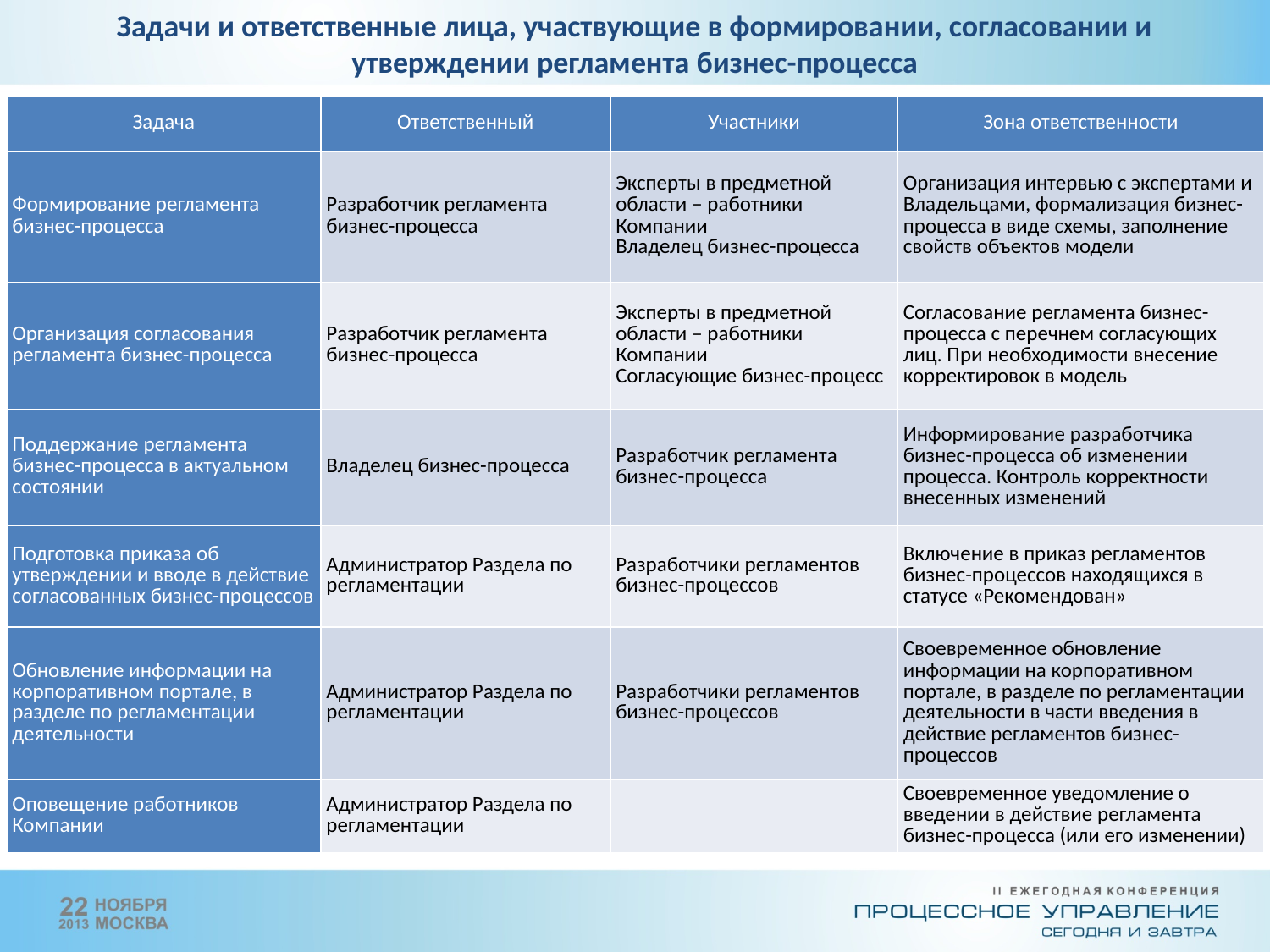

Задачи и ответственные лица, участвующие в формировании, согласовании и утверждении регламента бизнес-процесса
| Задача | Ответственный | Участники | Зона ответственности |
| --- | --- | --- | --- |
| Формирование регламента бизнес-процесса | Разработчик регламента бизнес-процесса | Эксперты в предметной области – работники Компании Владелец бизнес-процесса | Организация интервью с экспертами и Владельцами, формализация бизнес-процесса в виде схемы, заполнение свойств объектов модели |
| Организация согласования регламента бизнес-процесса | Разработчик регламента бизнес-процесса | Эксперты в предметной области – работники Компании Согласующие бизнес-процесс | Согласование регламента бизнес-процесса с перечнем согласующих лиц. При необходимости внесение корректировок в модель |
| Поддержание регламента бизнес-процесса в актуальном состоянии | Владелец бизнес-процесса | Разработчик регламента бизнес-процесса | Информирование разработчика бизнес-процесса об изменении процесса. Контроль корректности внесенных изменений |
| Подготовка приказа об утверждении и вводе в действие согласованных бизнес-процессов | Администратор Раздела по регламентации | Разработчики регламентов бизнес-процессов | Включение в приказ регламентов бизнес-процессов находящихся в статусе «Рекомендован» |
| Обновление информации на корпоративном портале, в разделе по регламентации деятельности | Администратор Раздела по регламентации | Разработчики регламентов бизнес-процессов | Своевременное обновление информации на корпоративном портале, в разделе по регламентации деятельности в части введения в действие регламентов бизнес-процессов |
| Оповещение работников Компании | Администратор Раздела по регламентации |  | Своевременное уведомление о введении в действие регламента бизнес-процесса (или его изменении) |